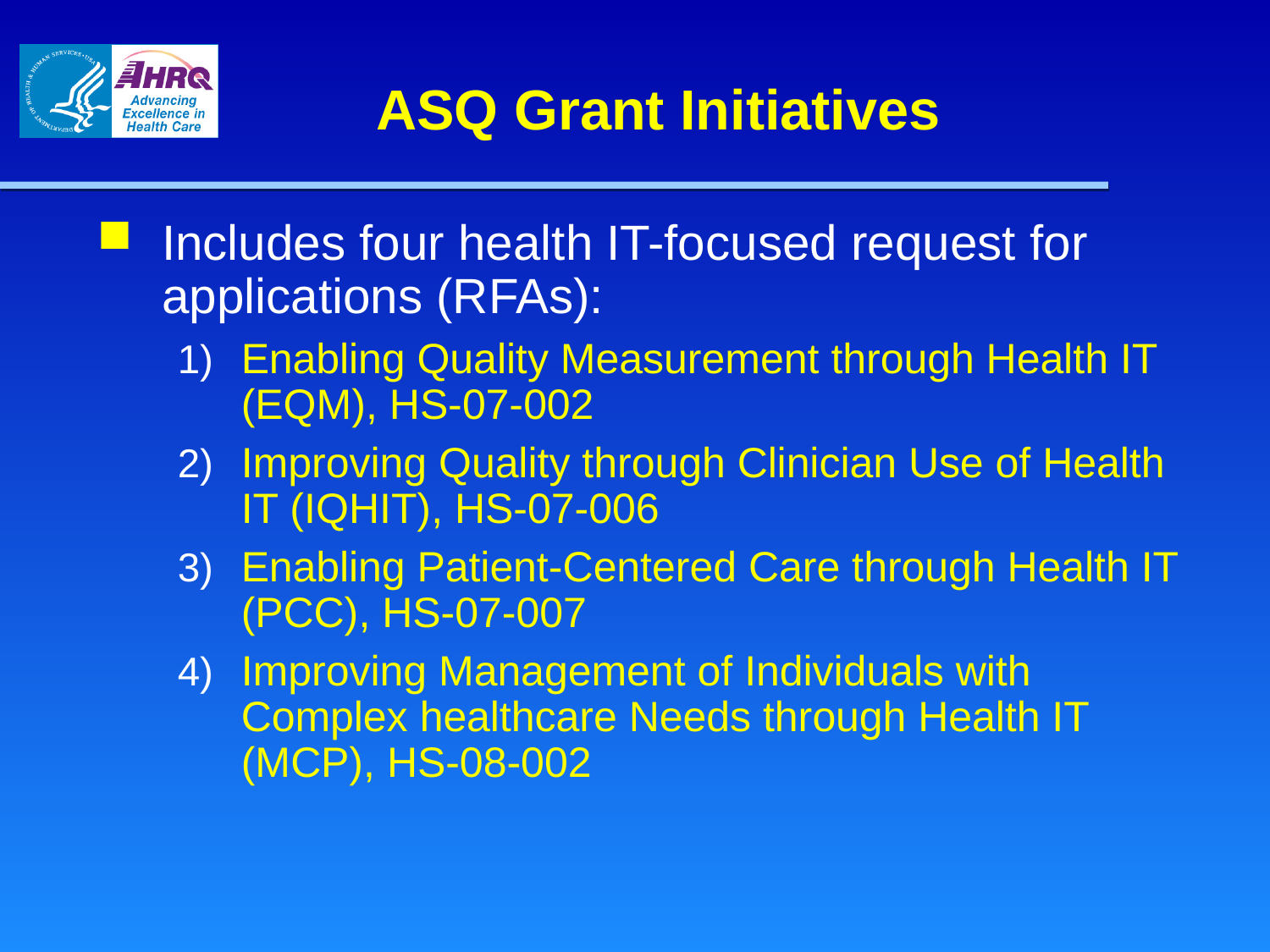

ASQ Grant Initiatives
Includes four health IT-focused request for applications (RFAs):
Enabling Quality Measurement through Health IT (EQM), HS-07-002
Improving Quality through Clinician Use of Health IT (IQHIT), HS-07-006
Enabling Patient-Centered Care through Health IT (PCC), HS-07-007
Improving Management of Individuals with Complex healthcare Needs through Health IT (MCP), HS-08-002